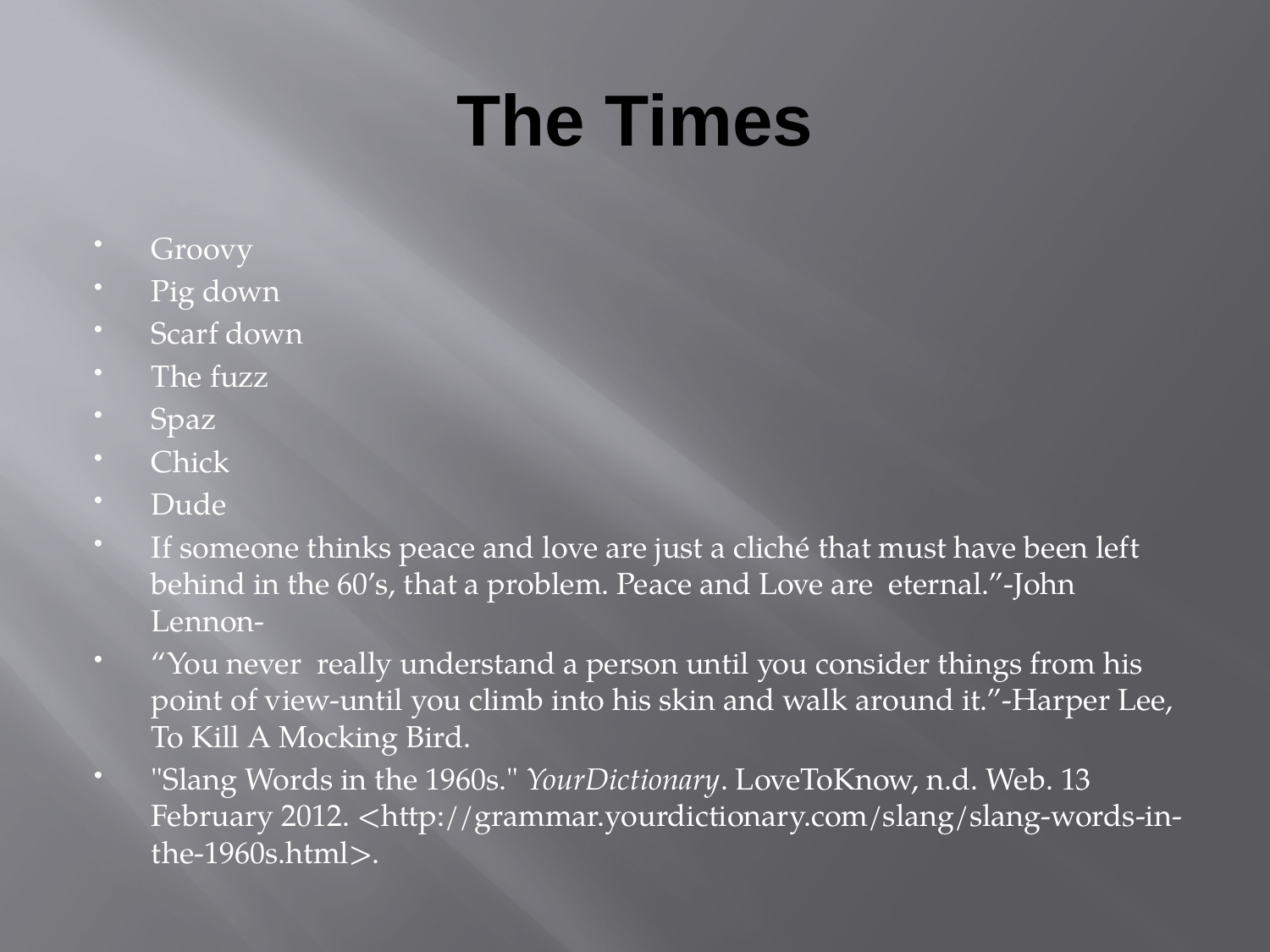

# The Times
Groovy
Pig down
Scarf down
The fuzz
Spaz
Chick
Dude
If someone thinks peace and love are just a cliché that must have been left behind in the 60’s, that a problem. Peace and Love are  eternal.”-John Lennon-
“You never  really understand a person until you consider things from his point of view-until you climb into his skin and walk around it.”-Harper Lee, To Kill A Mocking Bird.
"Slang Words in the 1960s." YourDictionary. LoveToKnow, n.d. Web. 13 February 2012. <http://grammar.yourdictionary.com/slang/slang-words-in-the-1960s.html>.